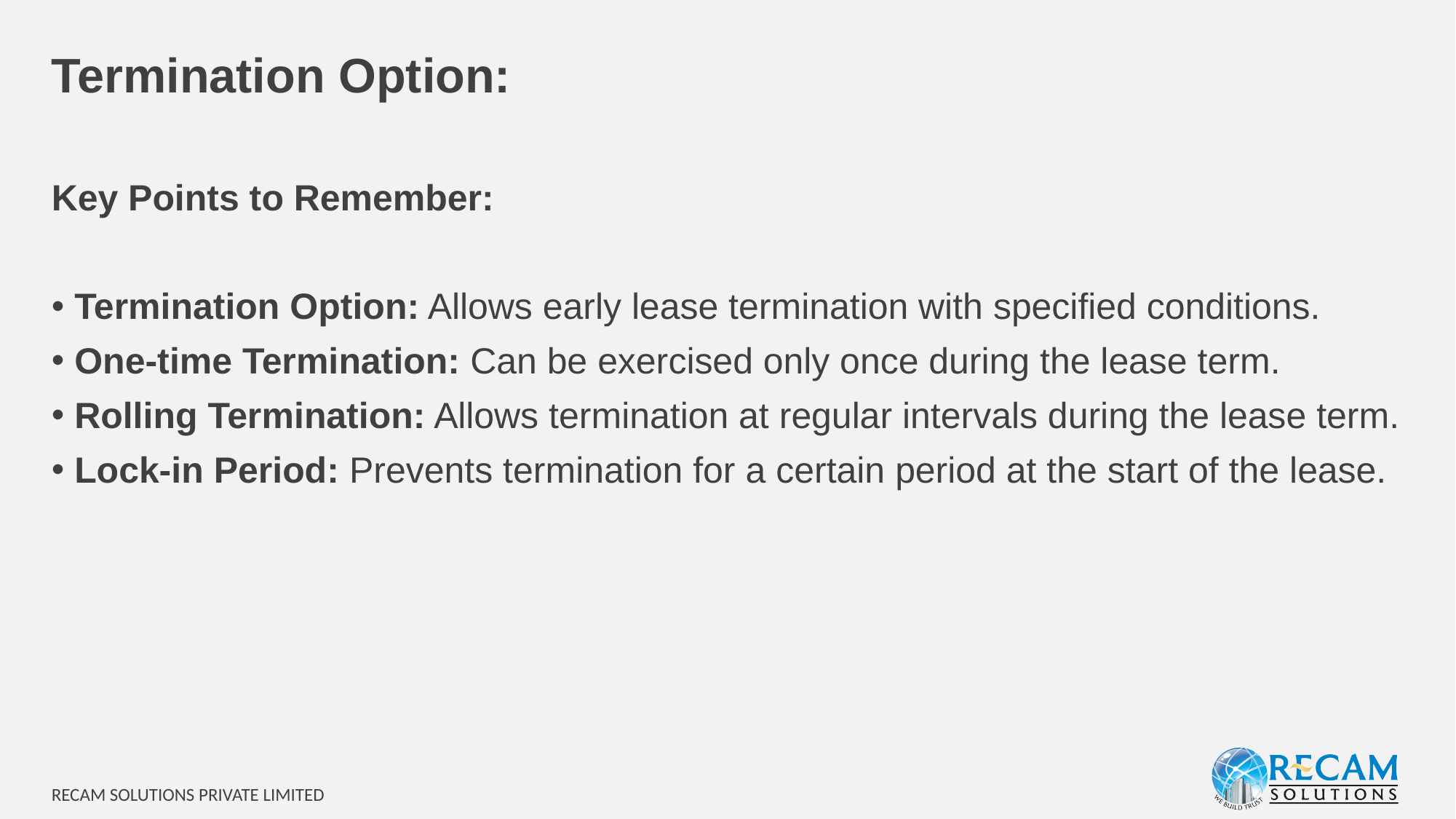

# Termination Option:

Key Points to Remember:

 Termination Option: Allows early lease termination with specified conditions.
 One-time Termination: Can be exercised only once during the lease term.
 Rolling Termination: Allows termination at regular intervals during the lease term.
 Lock-in Period: Prevents termination for a certain period at the start of the lease.

RECAM SOLUTIONS PRIVATE LIMITED